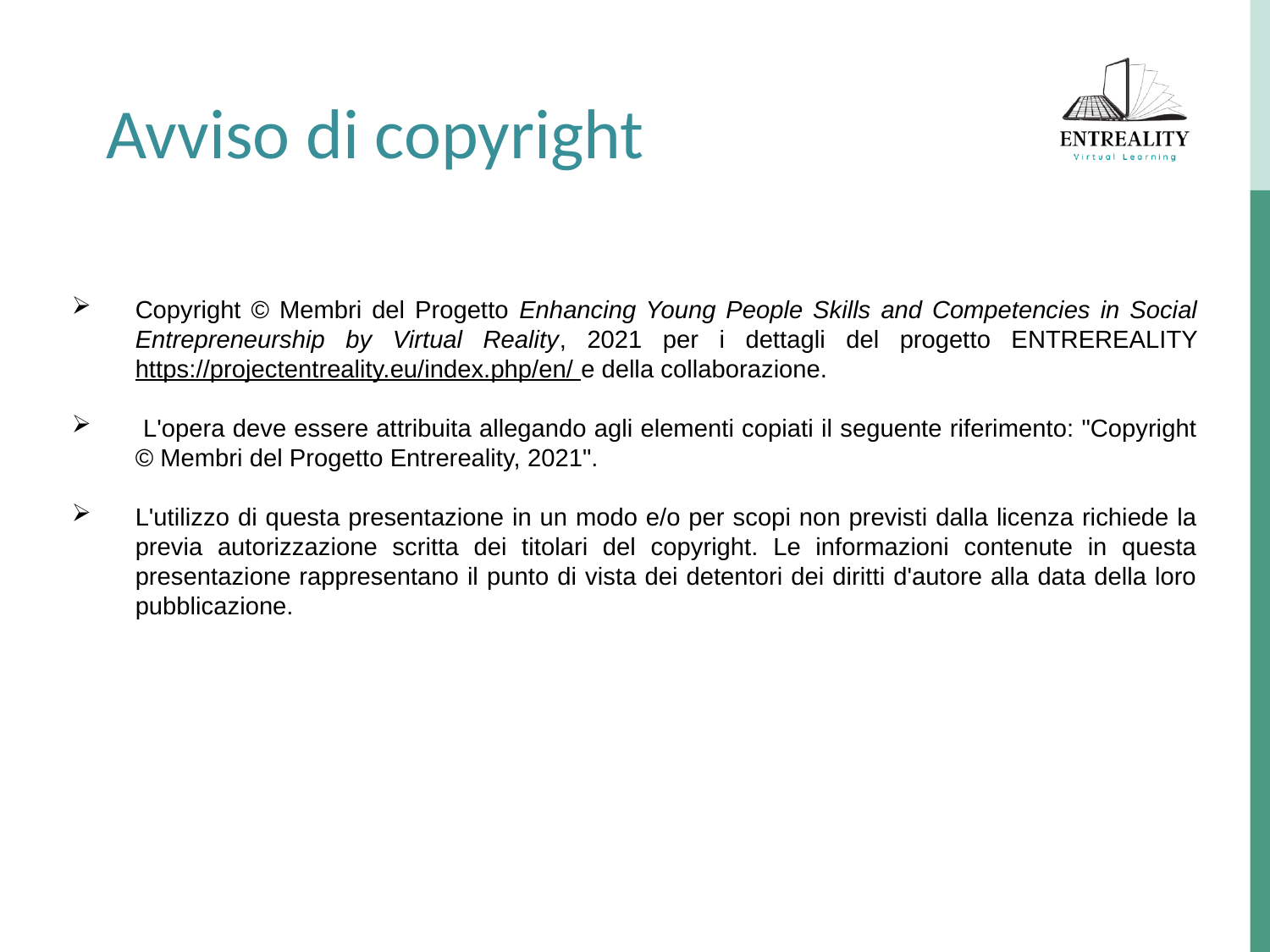

Avviso di copyright

Copyright © Membri del Progetto Enhancing Young People Skills and Competencies in Social Entrepreneurship by Virtual Reality, 2021 per i dettagli del progetto ENTREREALITY https://projectentreality.eu/index.php/en/ e della collaborazione.

 L'opera deve essere attribuita allegando agli elementi copiati il seguente riferimento: "Copyright © Membri del Progetto Entrereality, 2021".

L'utilizzo di questa presentazione in un modo e/o per scopi non previsti dalla licenza richiede la previa autorizzazione scritta dei titolari del copyright. Le informazioni contenute in questa presentazione rappresentano il punto di vista dei detentori dei diritti d'autore alla data della loro pubblicazione.